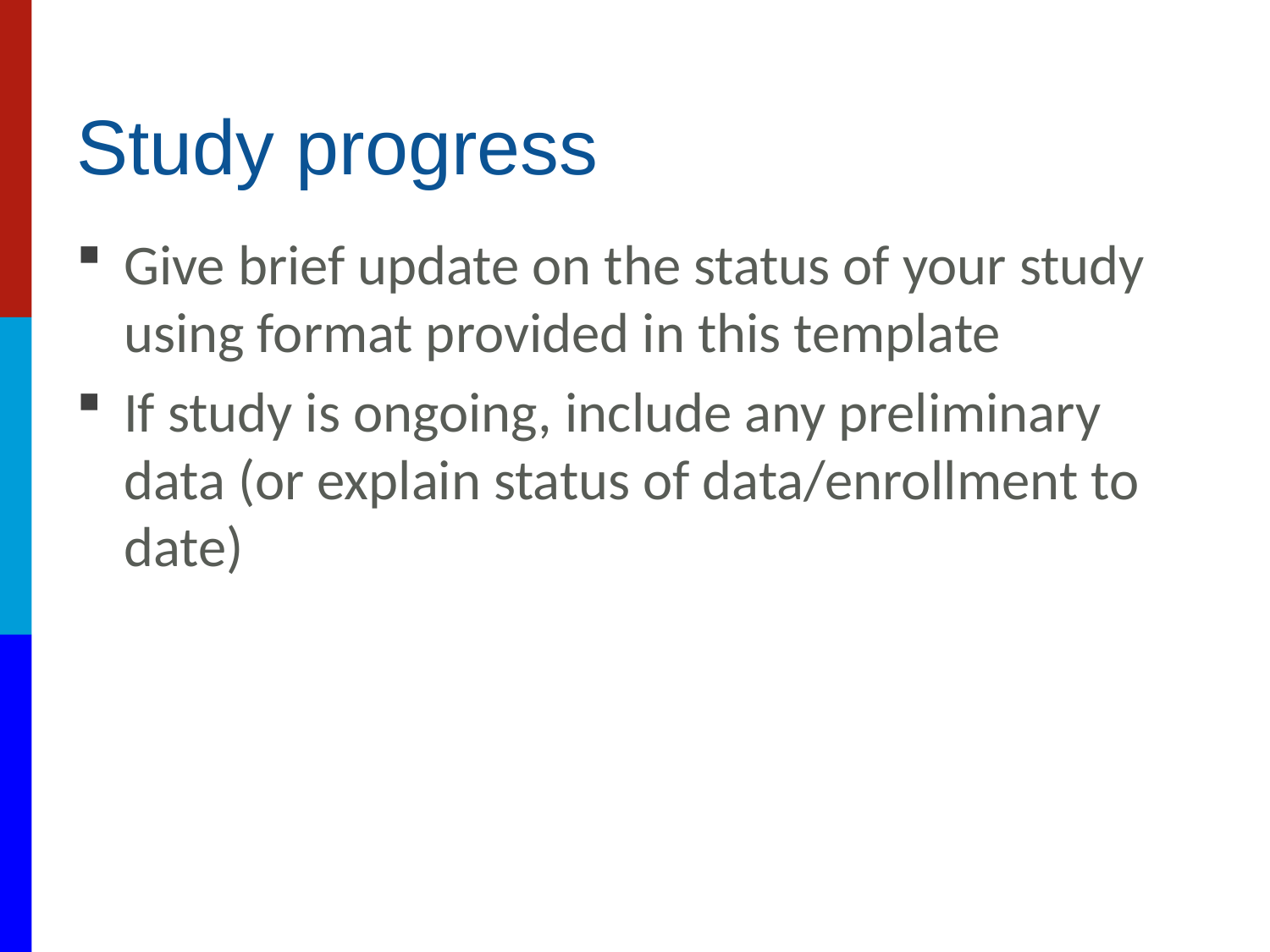

# Study progress
Give brief update on the status of your study using format provided in this template
If study is ongoing, include any preliminary data (or explain status of data/enrollment to date)